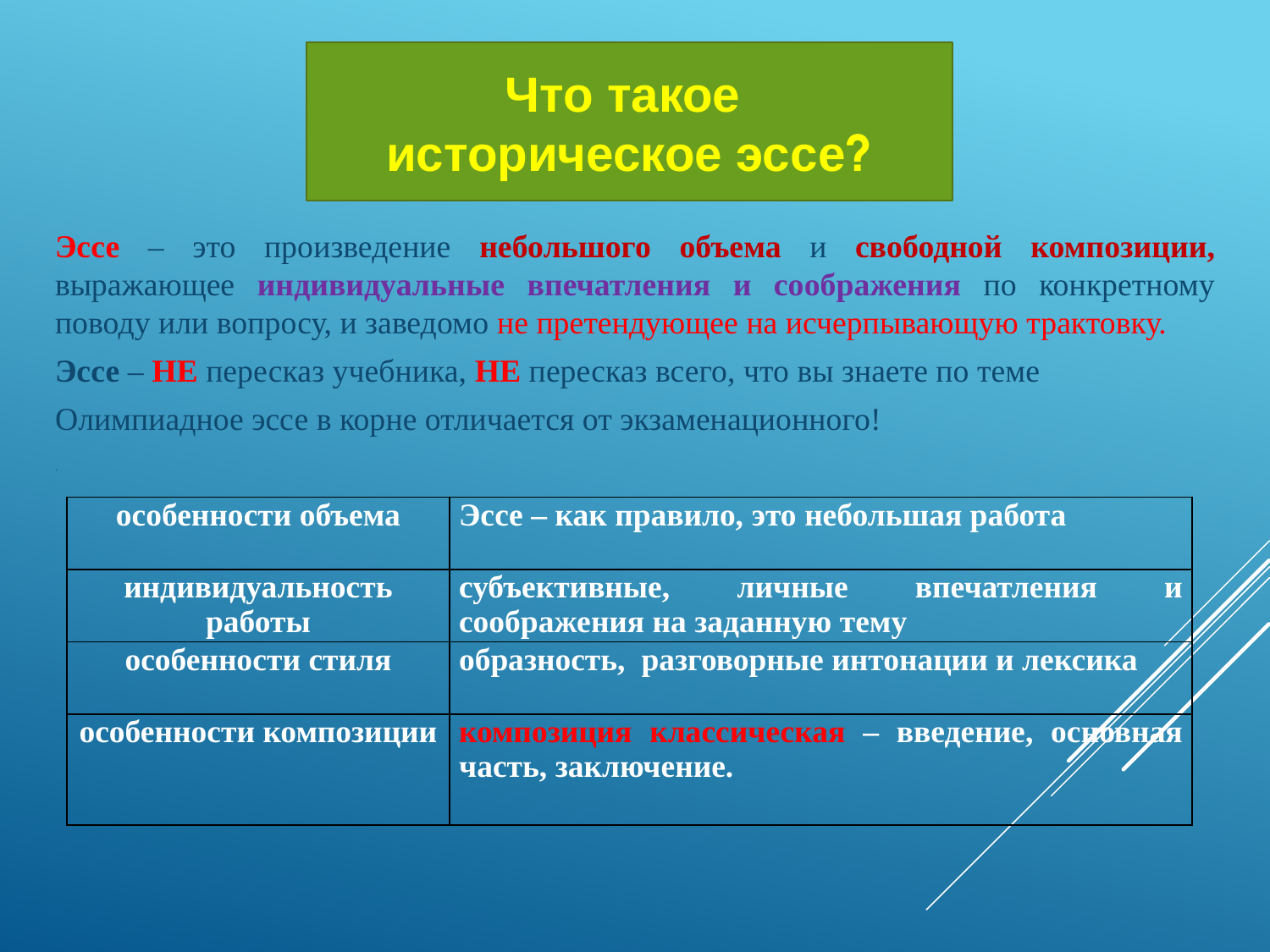

Что такое
историческое эссе?
Эссе – это произведение небольшого объема и свободной композиции, выражающее индивидуальные впечатления и соображения по конкретному поводу или вопросу, и заведомо не претендующее на исчерпывающую трактовку.
Эссе – НЕ пересказ учебника, НЕ пересказ всего, что вы знаете по теме
Олимпиадное эссе в корне отличается от экзаменационного!

.
| особенности объема | Эссе – как правило, это небольшая работа |
| --- | --- |
| индивидуальность работы | субъективные, личные впечатления и соображения на заданную тему |
| особенности стиля | образность, разговорные интонации и лексика |
| особенности композиции | композиция классическая – введение, основная часть, заключение. |